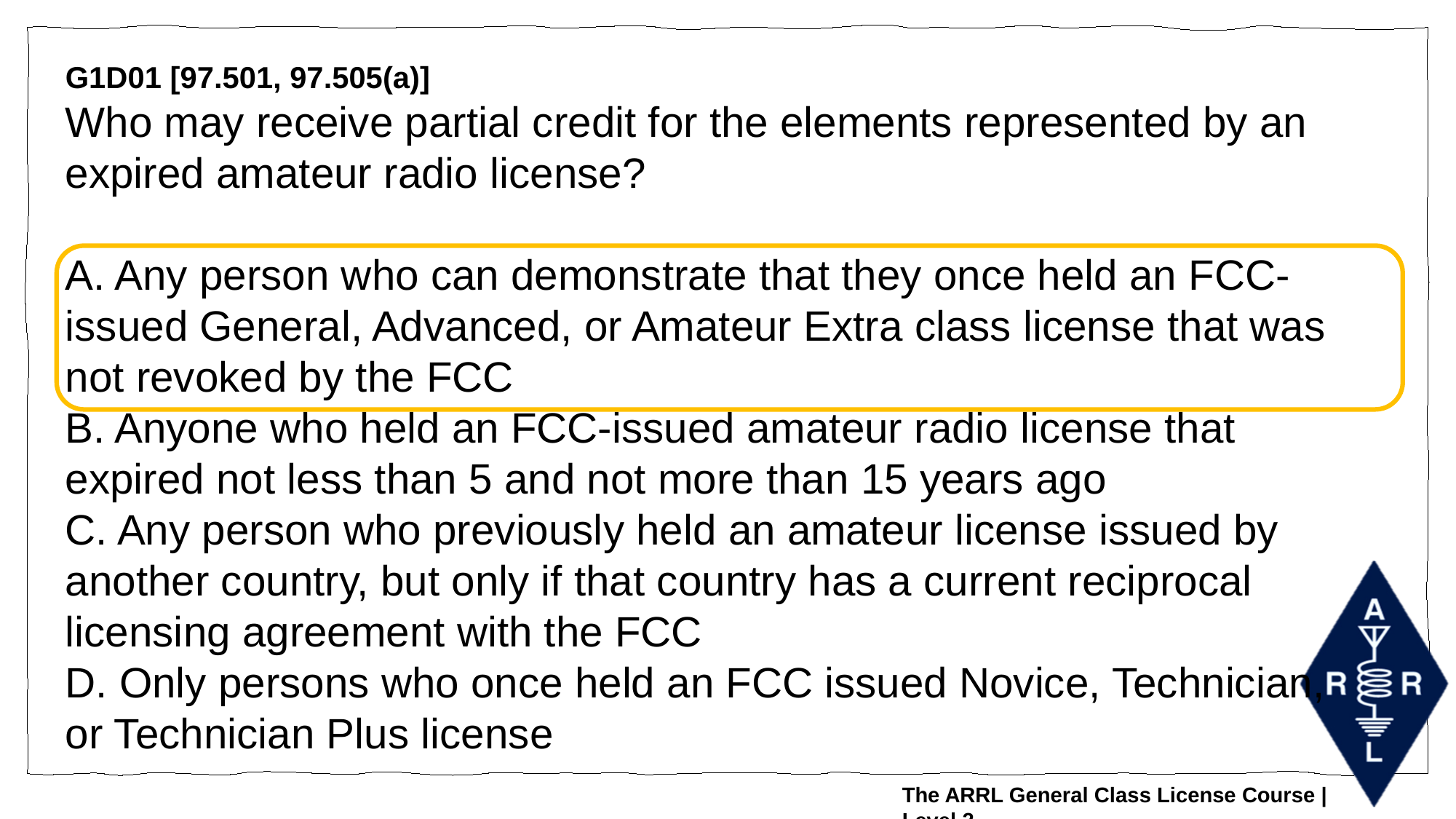

G1D01 [97.501, 97.505(a)]
Who may receive partial credit for the elements represented by an expired amateur radio license?

A. Any person who can demonstrate that they once held an FCC-issued General, Advanced, or Amateur Extra class license that was not revoked by the FCC
B. Anyone who held an FCC-issued amateur radio license that expired not less than 5 and not more than 15 years ago
C. Any person who previously held an amateur license issued by another country, but only if that country has a current reciprocal licensing agreement with the FCC
D. Only persons who once held an FCC issued Novice, Technician, or Technician Plus license